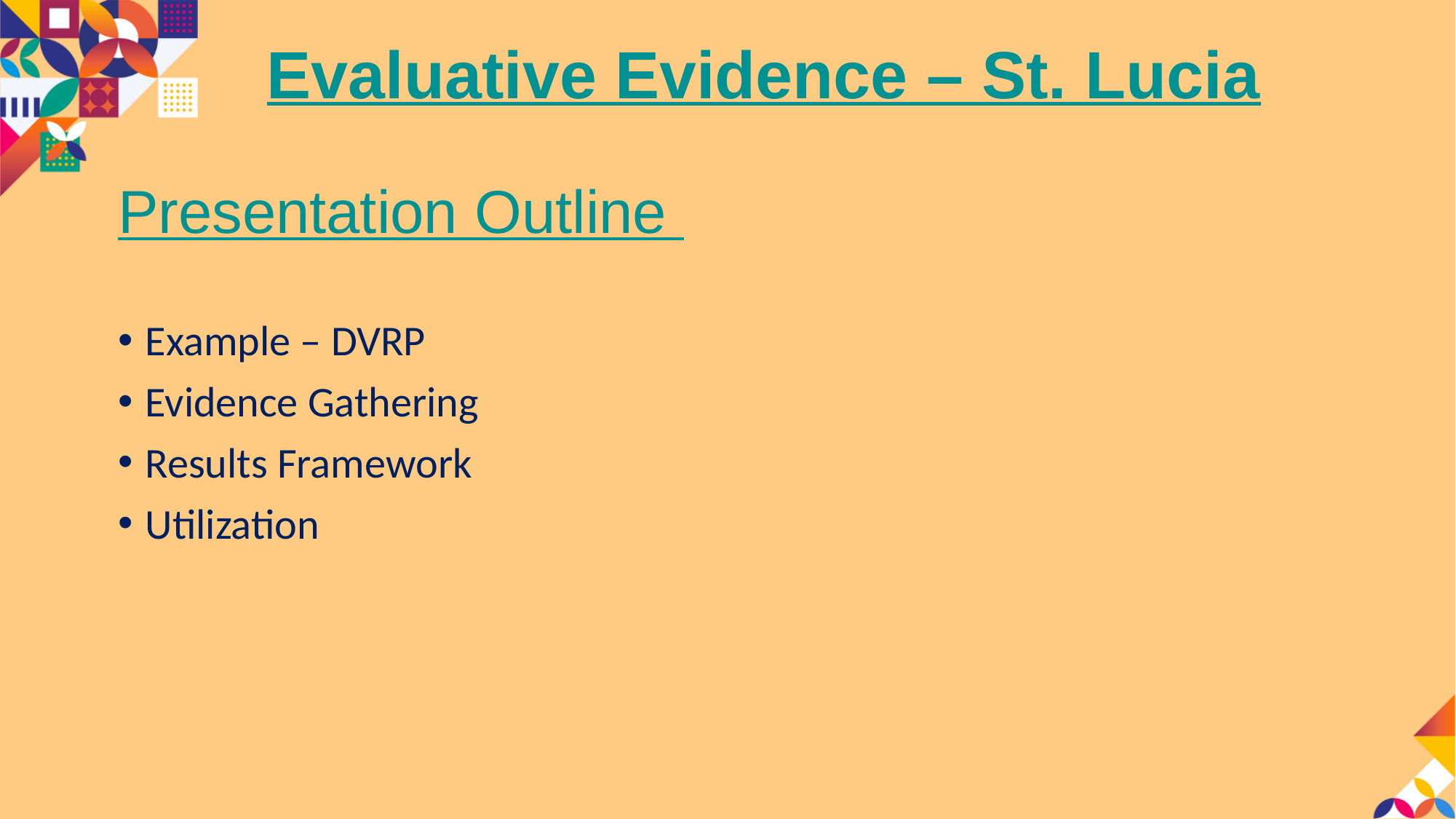

# Evaluative Evidence – St. Lucia
Presentation Outline

Example – DVRP
Evidence Gathering
Results Framework
Utilization